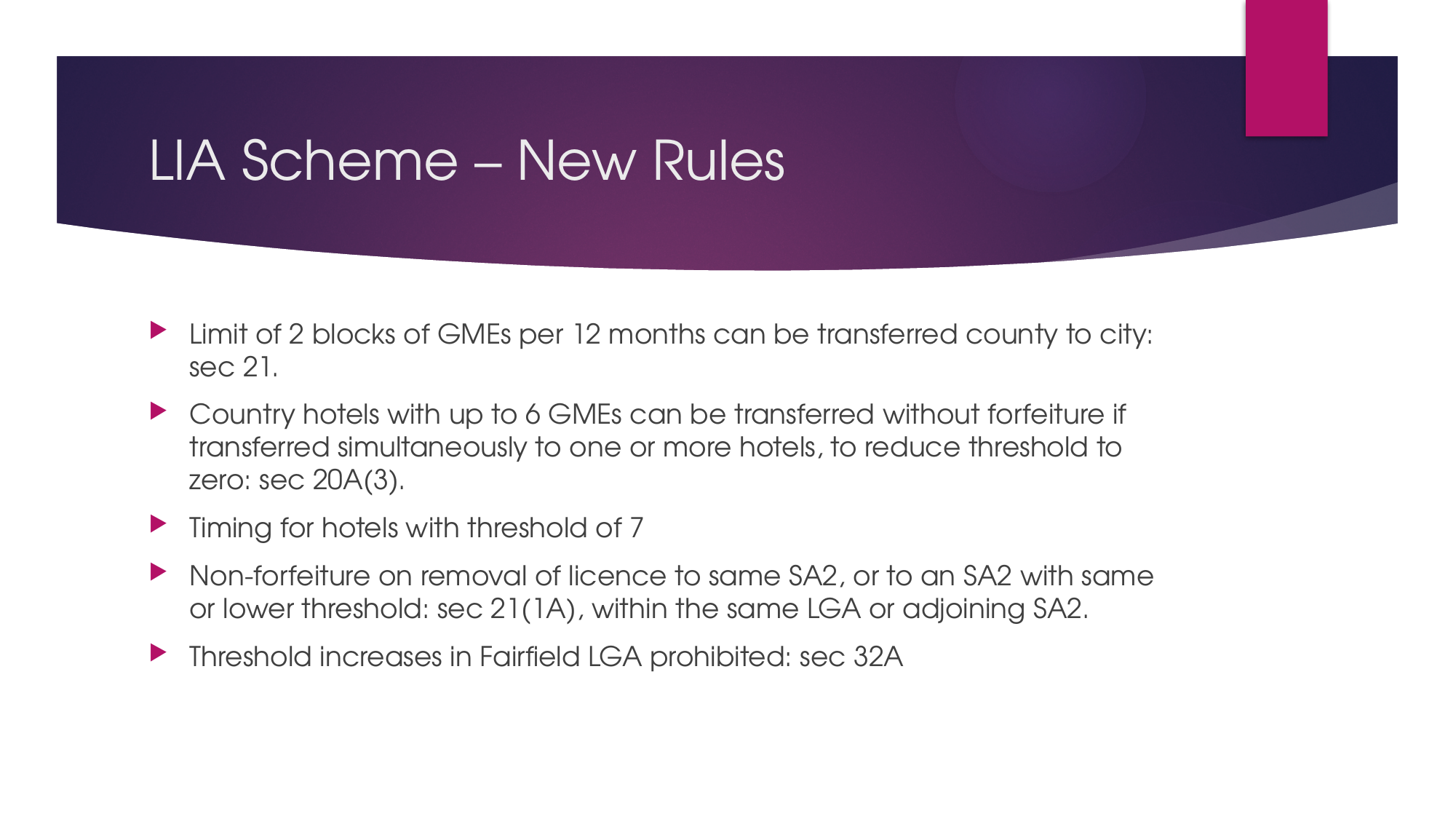

# LIA Scheme – New Rules
Limit of 2 blocks of GMEs per 12 months can be transferred county to city: sec 21.
Country hotels with up to 6 GMEs can be transferred without forfeiture if transferred simultaneously to one or more hotels, to reduce threshold to zero: sec 20A(3).
Timing for hotels with threshold of 7
Non-forfeiture on removal of licence to same SA2, or to an SA2 with same or lower threshold: sec 21(1A), within the same LGA or adjoining SA2.
Threshold increases in Fairfield LGA prohibited: sec 32A